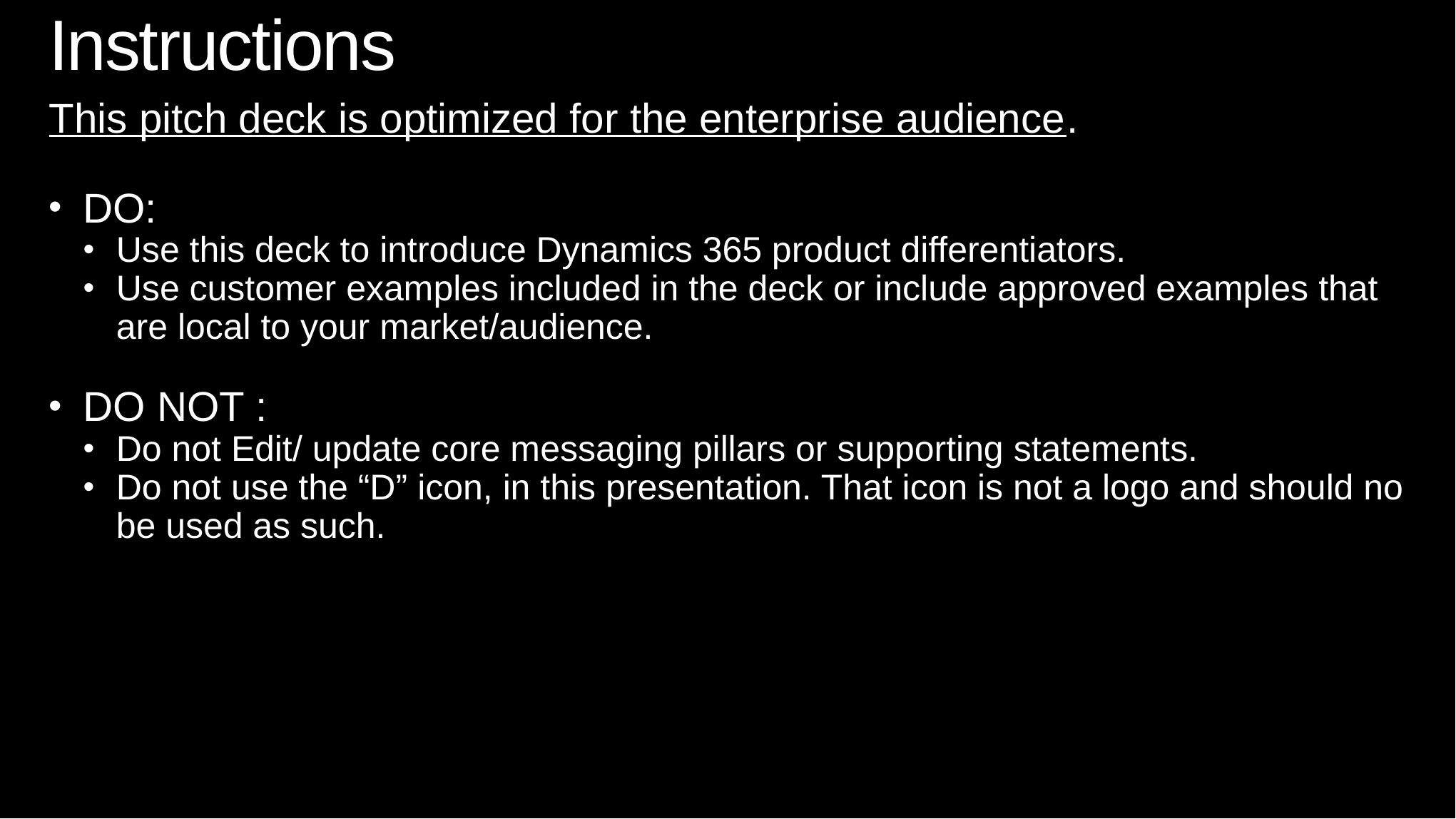

# Instructions
This pitch deck is optimized for the enterprise audience.

DO:
Use this deck to introduce Dynamics 365 product differentiators.
Use customer examples included in the deck or include approved examples that are local to your market/audience.

DO NOT :
Do not Edit/ update core messaging pillars or supporting statements.
Do not use the “D” icon, in this presentation. That icon is not a logo and should no be used as such.